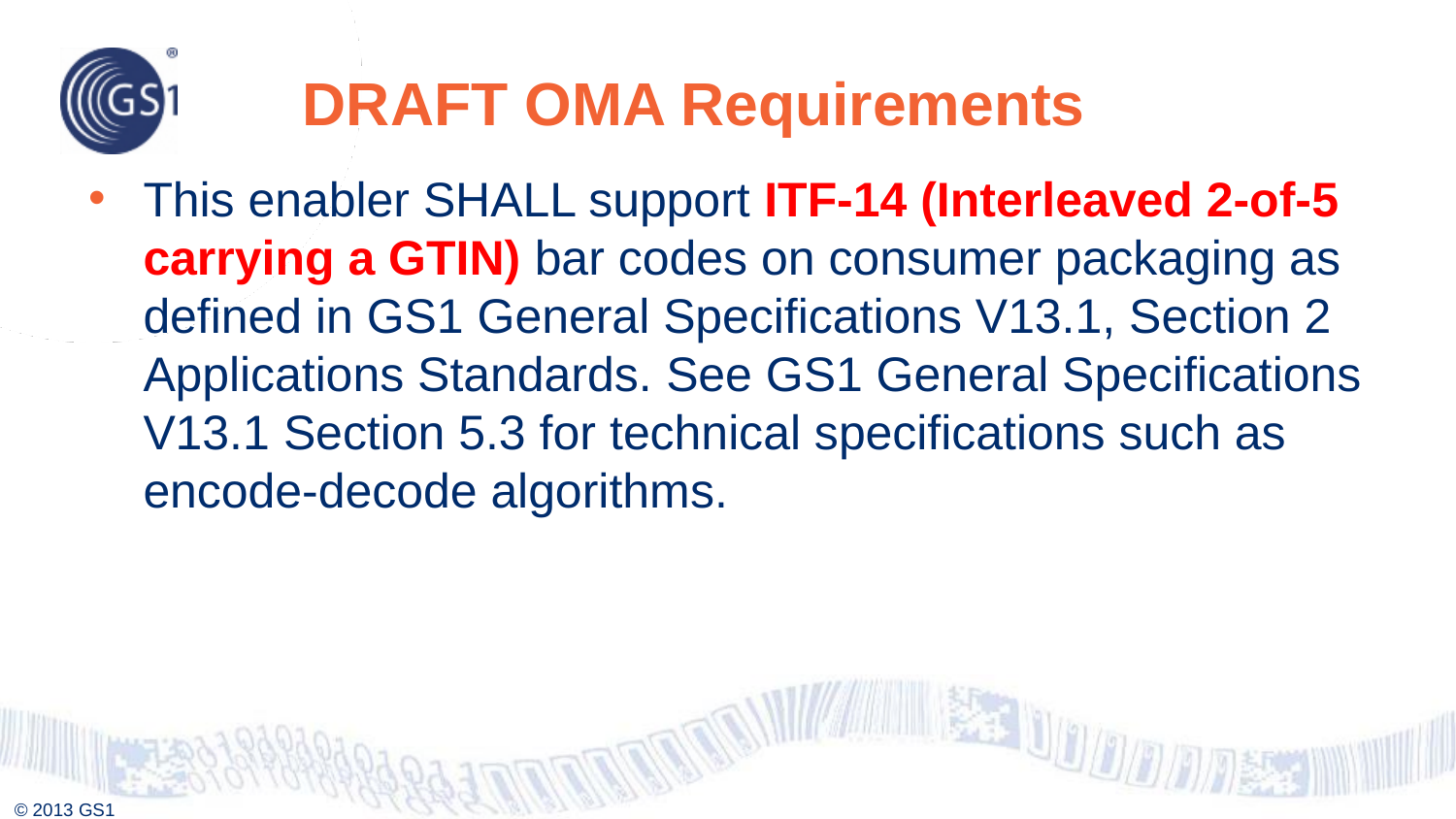

# DRAFT OMA Requirements
This enabler SHALL support ITF-14 (Interleaved 2-of-5 carrying a GTIN) bar codes on consumer packaging as defined in GS1 General Specifications V13.1, Section 2 Applications Standards. See GS1 General Specifications V13.1 Section 5.3 for technical specifications such as encode-decode algorithms.